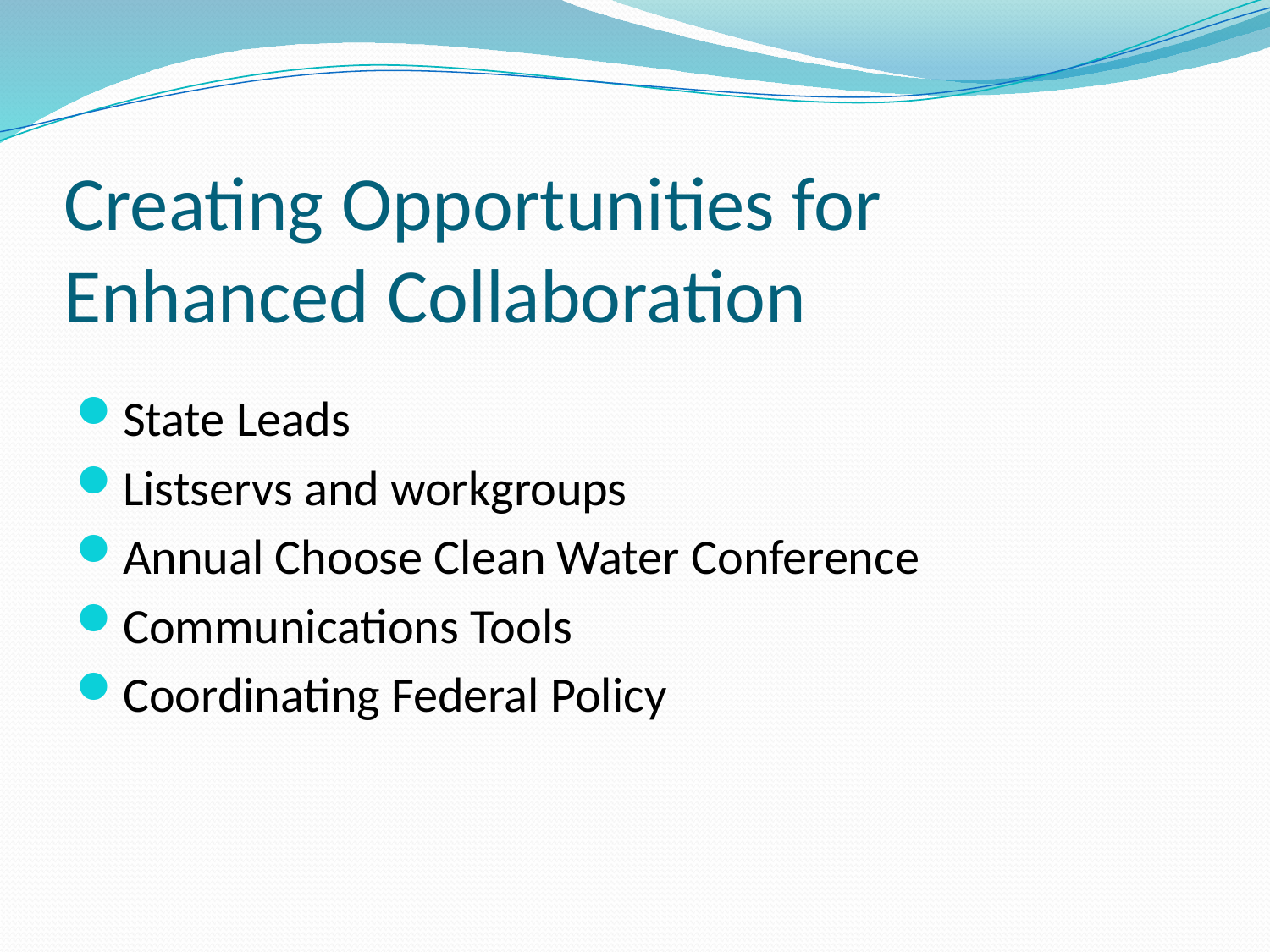

# Creating Opportunities for Enhanced Collaboration
State Leads
Listservs and workgroups
Annual Choose Clean Water Conference
Communications Tools
Coordinating Federal Policy